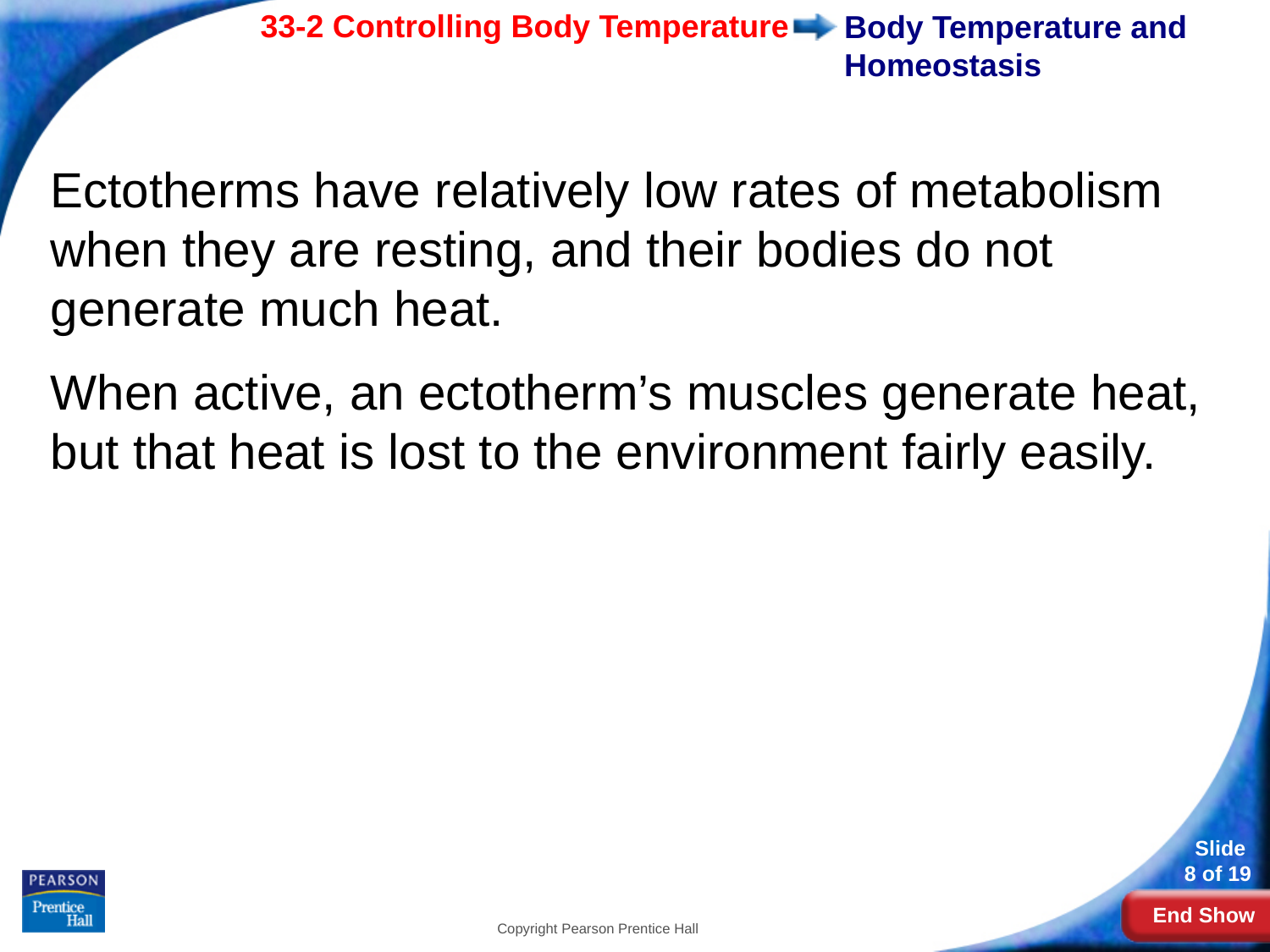

# Body Temperature and Homeostasis
Ectotherms have relatively low rates of metabolism when they are resting, and their bodies do not generate much heat.
When active, an ectotherm’s muscles generate heat, but that heat is lost to the environment fairly easily.
Copyright Pearson Prentice Hall